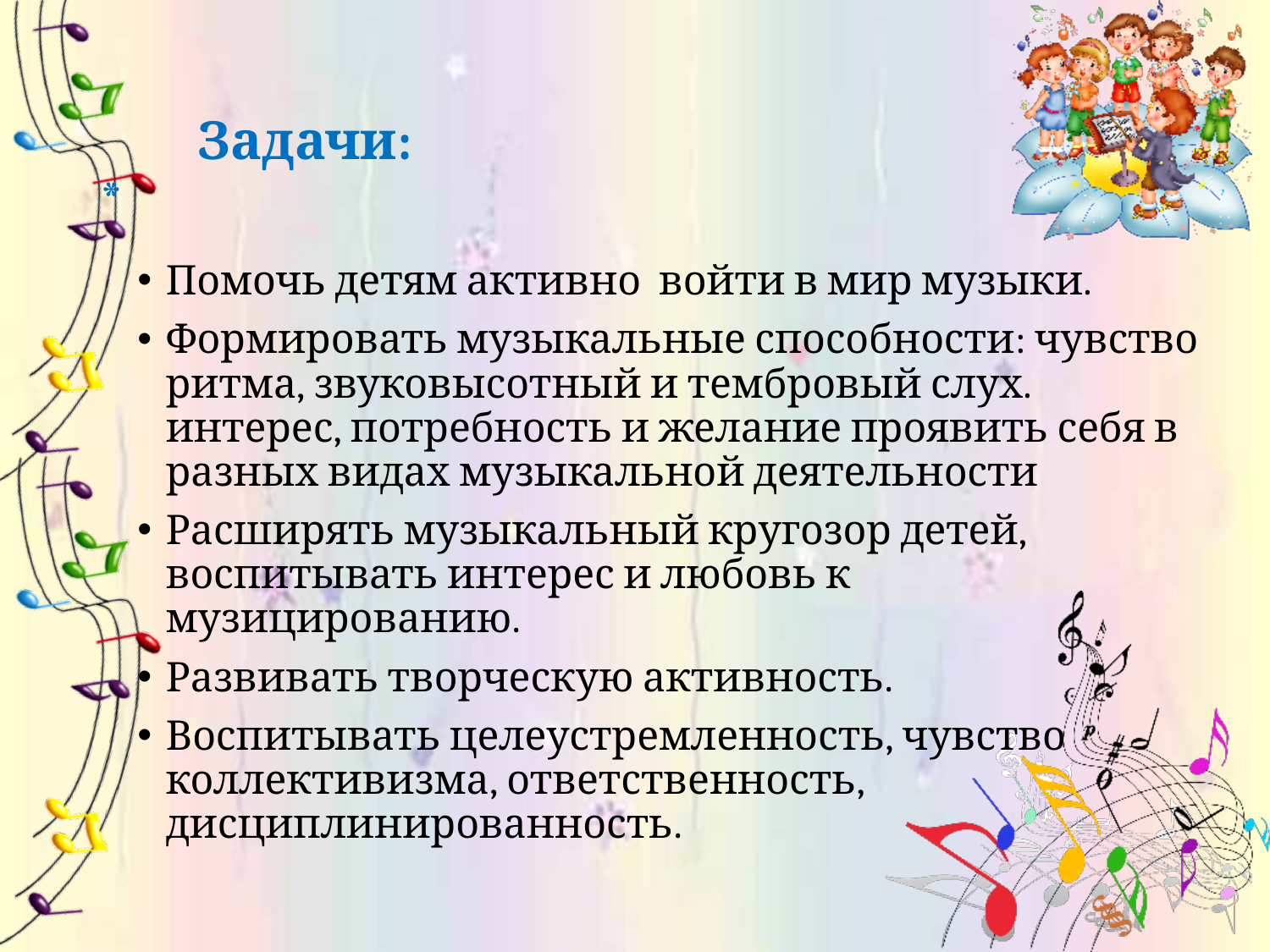

# Задачи: *
Помочь детям активно  войти в мир музыки.
Формировать музыкальные способности: чувство ритма, звуковысотный и тембровый слух. интерес, потребность и желание проявить себя в разных видах музыкальной деятельности
Расширять музыкальный кругозор детей, воспитывать интерес и любовь к музицированию.
Развивать творческую активность.
Воспитывать целеустремленность, чувство коллективизма, ответственность, дисциплинированность.